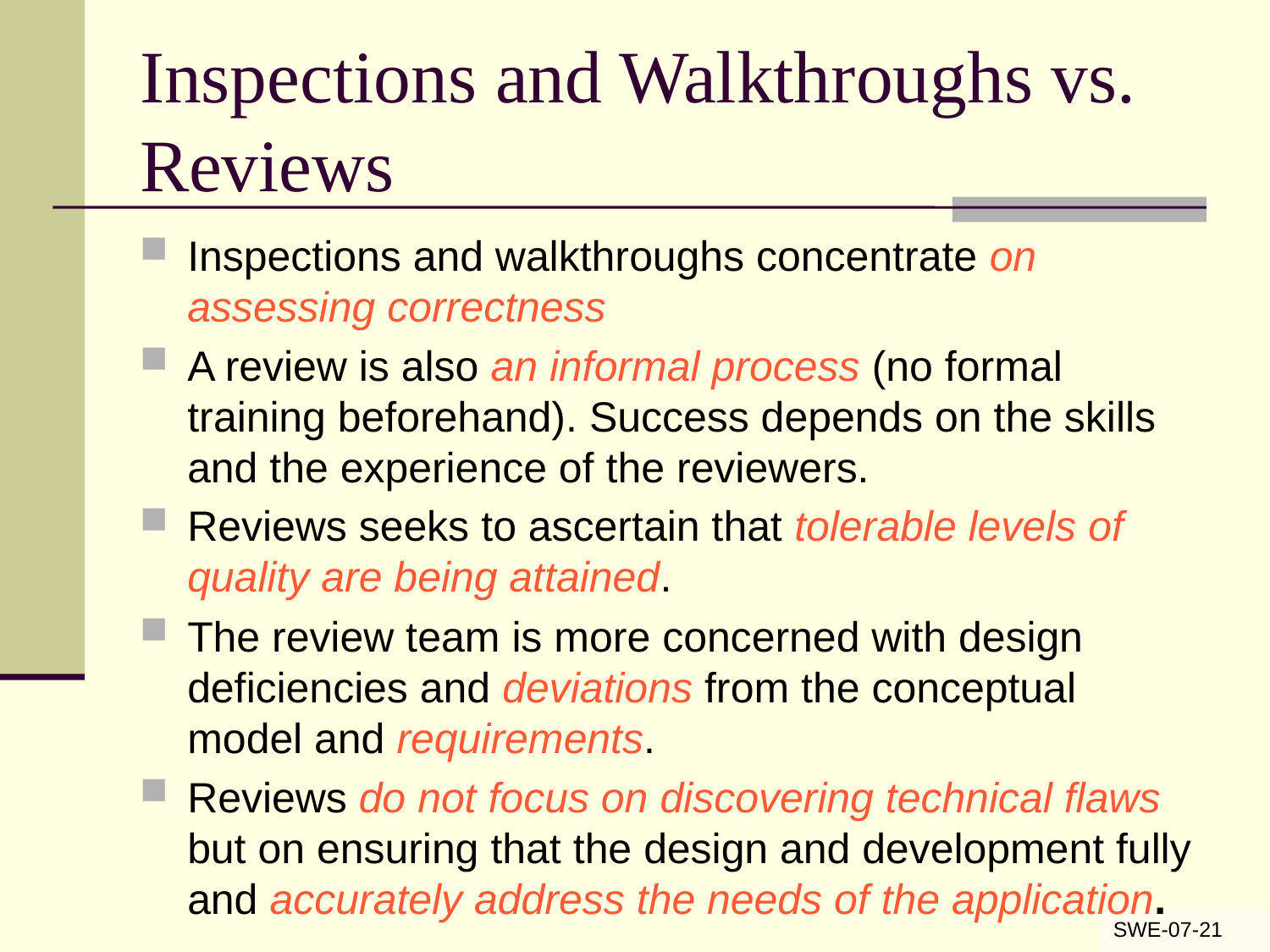

# Inspections and Walkthroughs vs. Reviews
Inspections and walkthroughs concentrate on assessing correctness
A review is also an informal process (no formal training beforehand). Success depends on the skills and the experience of the reviewers.
Reviews seeks to ascertain that tolerable levels of quality are being attained.
The review team is more concerned with design deficiencies and deviations from the conceptual model and requirements.
Reviews do not focus on discovering technical flaws but on ensuring that the design and development fully and accurately address the needs of the application.